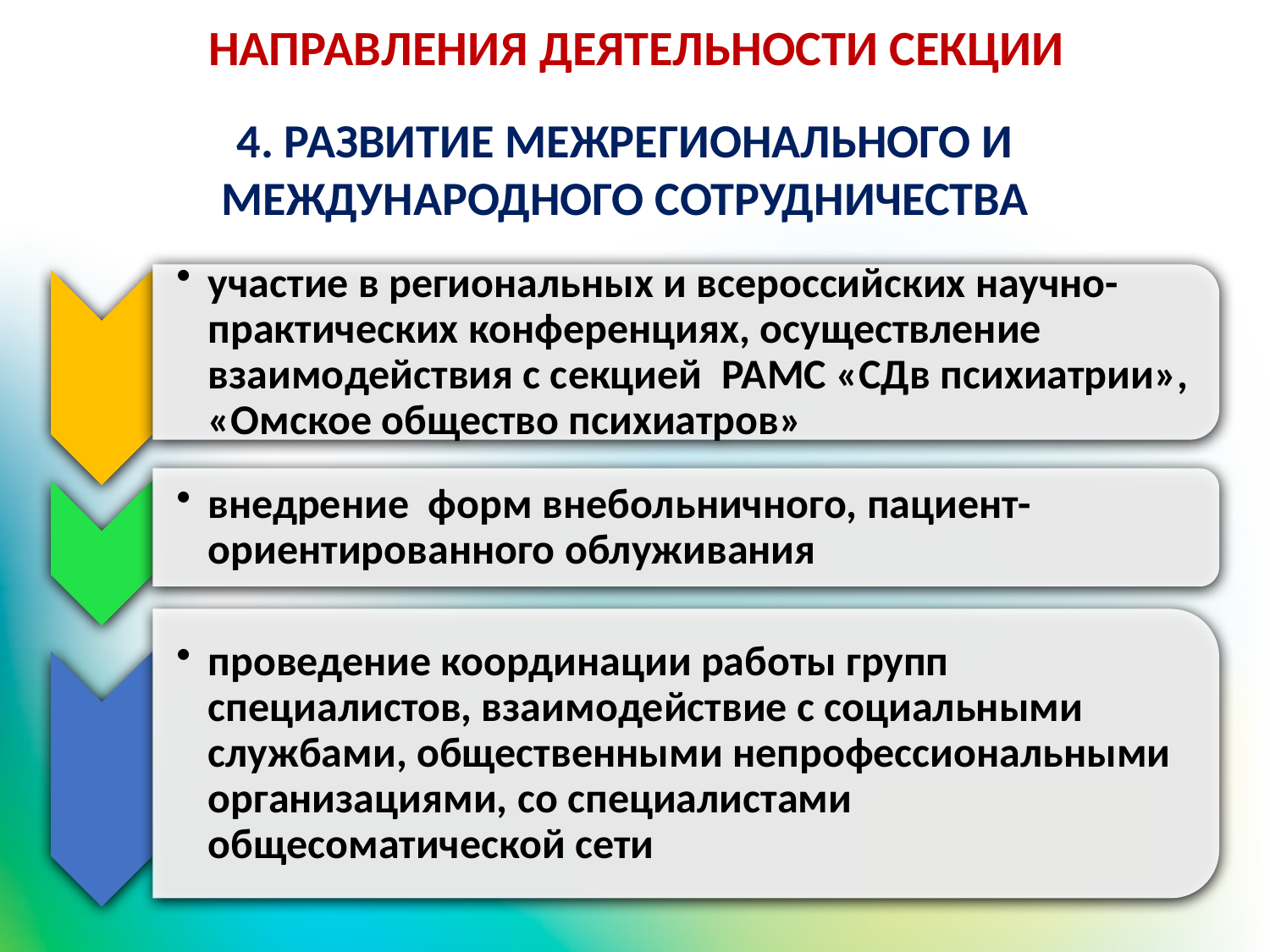

# НАПРАВЛЕНИЯ ДЕЯТЕЛЬНОСТИ СЕКЦИИ
4. РАЗВИТИЕ МЕЖРЕГИОНАЛЬНОГО И МЕЖДУНАРОДНОГО СОТРУДНИЧЕСТВА

участие в региональных и всероссийских научно-практических конференциях, осуществление взаимодействия с секцией  РАМС «СДв психиатрии», «Омское общество психиатров»

внедрение  форм внебольничного, пациент-ориентированного облуживания

проведение координации работы групп специалистов, взаимодействие с социальными службами, общественными непрофессиональными организациями, со специалистами общесоматической сети